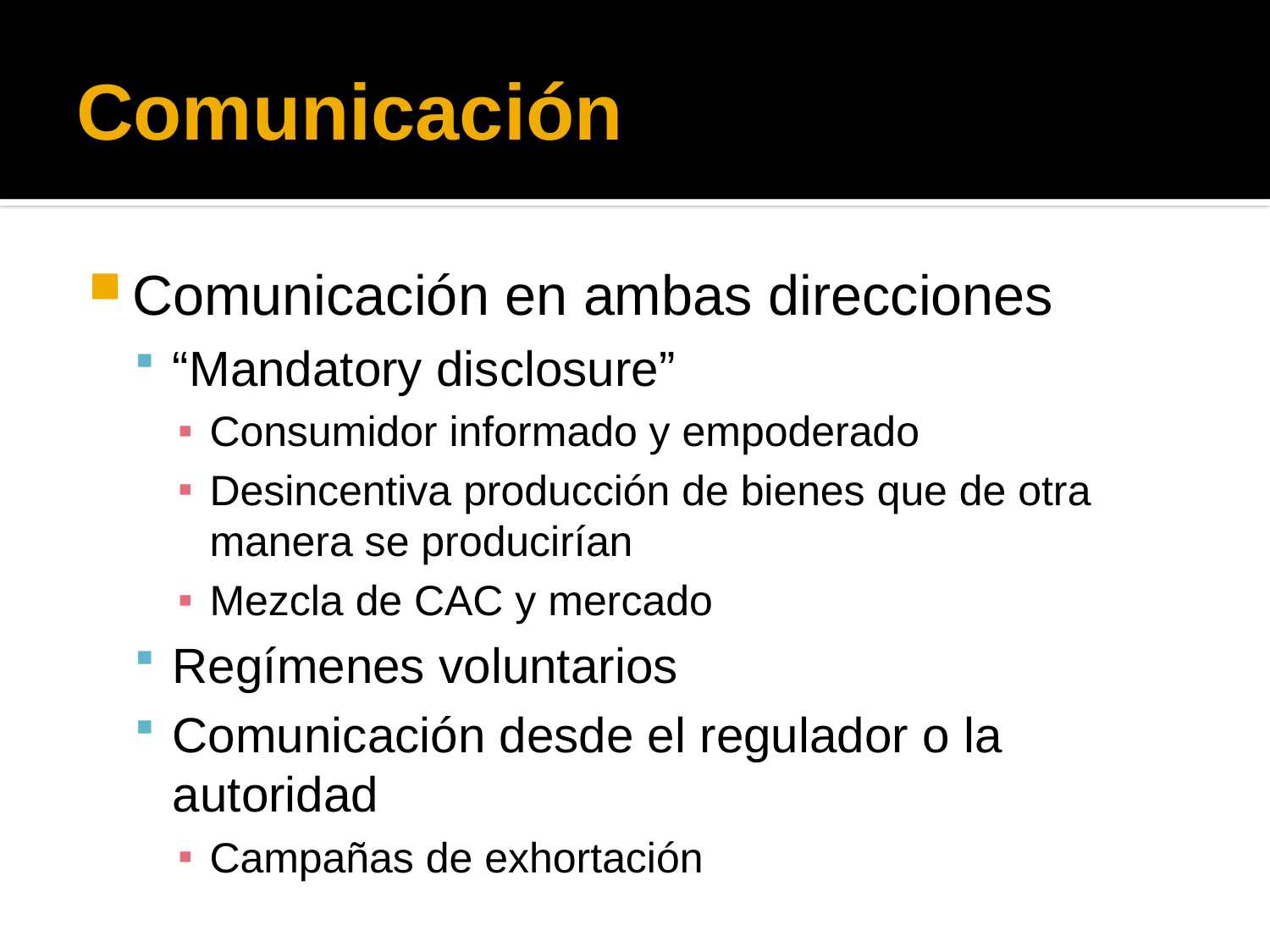

# Comunicación
Comunicación en ambas direcciones
“Mandatory disclosure”
Consumidor informado y empoderado
Desincentiva producción de bienes que de otra manera se producirían
Mezcla de CAC y mercado
Regímenes voluntarios
Comunicación desde el regulador o la autoridad
Campañas de exhortación